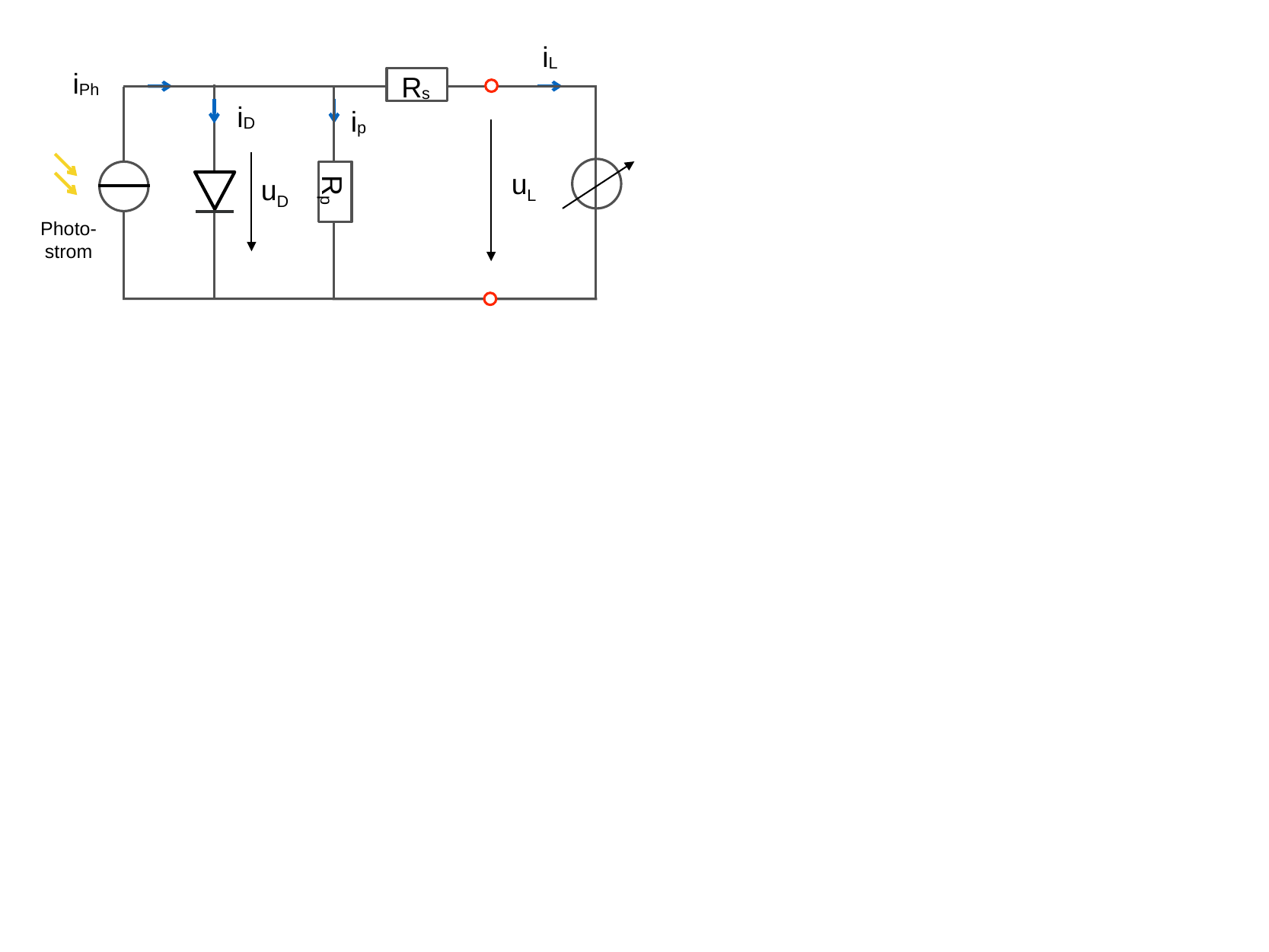

iL
iPh
Rs

iD
ip

uL

uD
Rp

Photo-strom